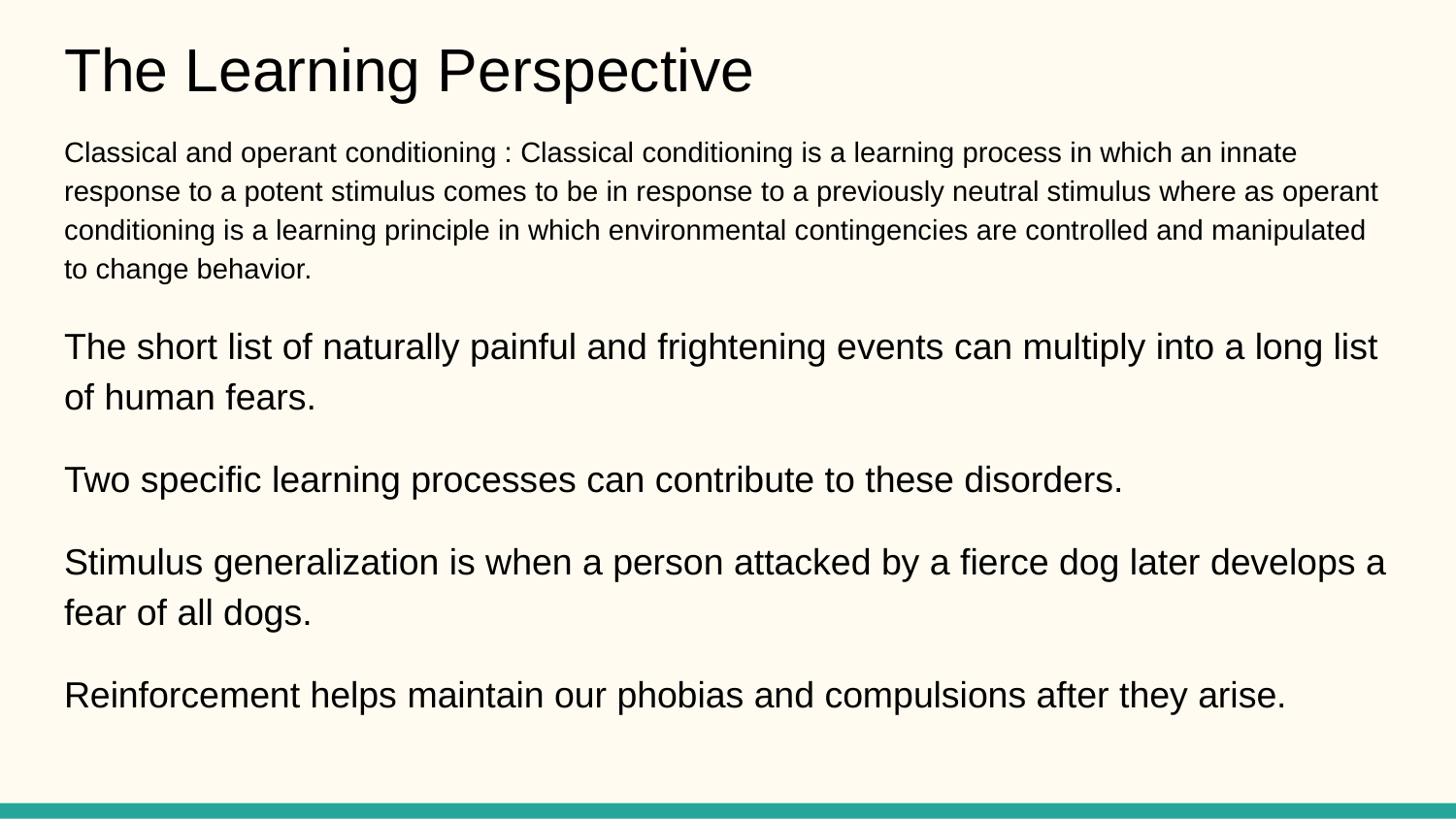

# The Learning Perspective
Classical and operant conditioning : Classical conditioning is a learning process in which an innate response to a potent stimulus comes to be in response to a previously neutral stimulus where as operant conditioning is a learning principle in which environmental contingencies are controlled and manipulated to change behavior.
The short list of naturally painful and frightening events can multiply into a long list of human fears.
Two specific learning processes can contribute to these disorders.
Stimulus generalization is when a person attacked by a fierce dog later develops a fear of all dogs.
Reinforcement helps maintain our phobias and compulsions after they arise.